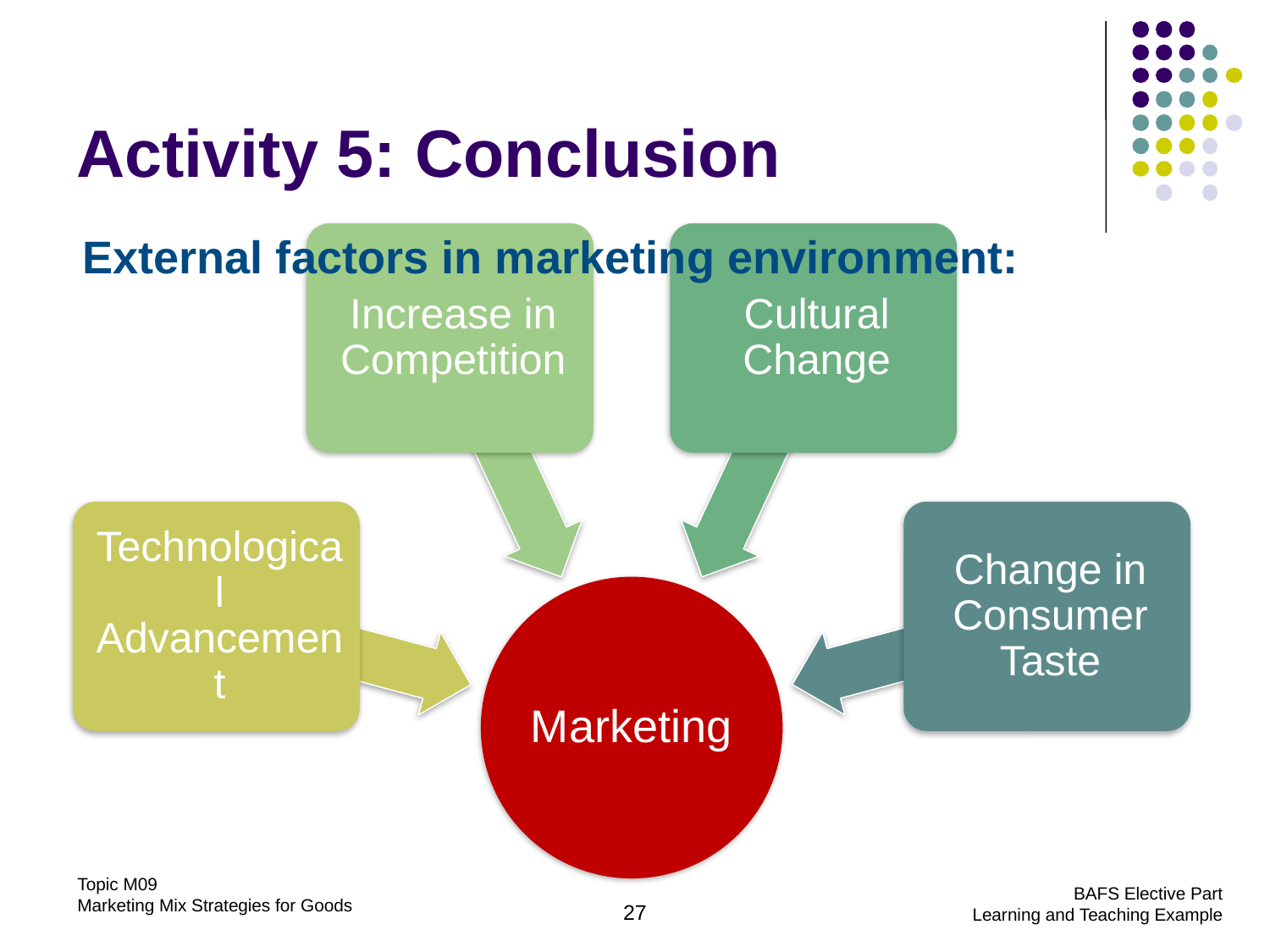

# Activity 5: Conclusion
Marketing
Technological Advancement
Increase in Competition
Cultural Change
Change in Consumer Taste
External factors in marketing environment:

27